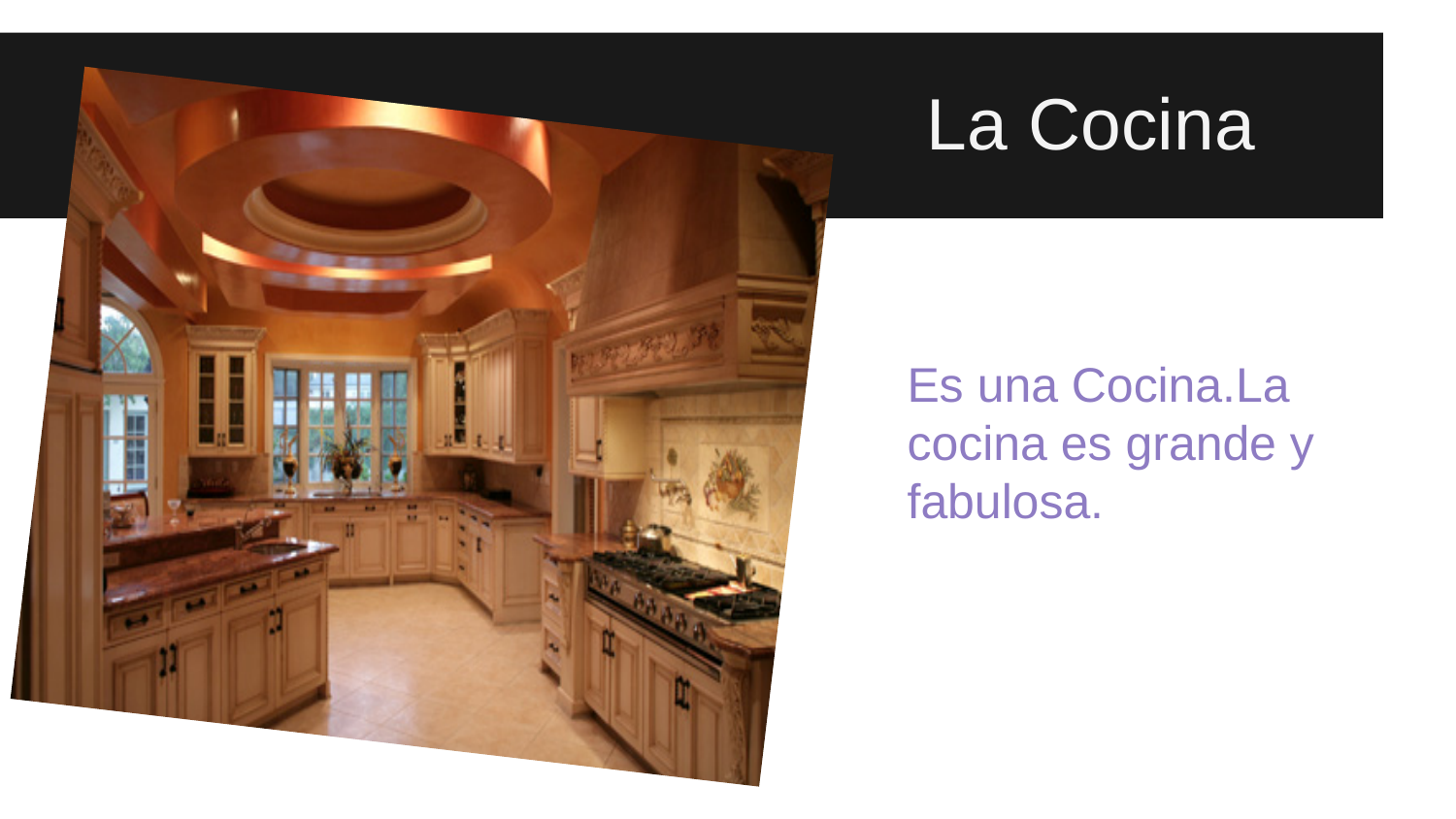

La Cocina

Es una Cocina.La cocina es grande y fabulosa.
# La Cocina